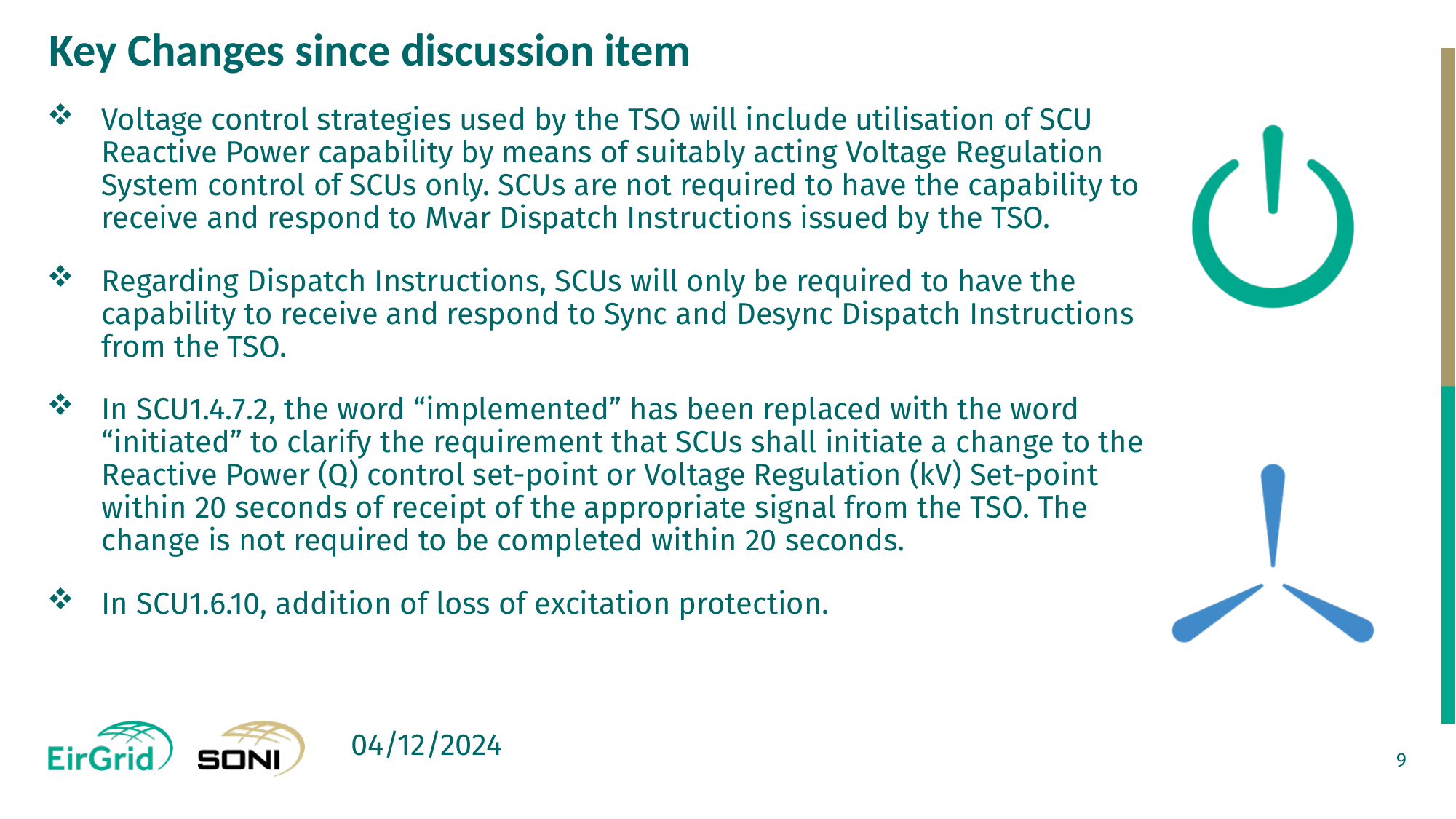

# Key Changes since discussion item
Voltage control strategies used by the TSO will include utilisation of SCU Reactive Power capability by means of suitably acting Voltage Regulation System control of SCUs only. SCUs are not required to have the capability to receive and respond to Mvar Dispatch Instructions issued by the TSO.
Regarding Dispatch Instructions, SCUs will only be required to have the capability to receive and respond to Sync and Desync Dispatch Instructions from the TSO.
In SCU1.4.7.2, the word “implemented” has been replaced with the word “initiated” to clarify the requirement that SCUs shall initiate a change to the Reactive Power (Q) control set-point or Voltage Regulation (kV) Set-point within 20 seconds of receipt of the appropriate signal from the TSO. The change is not required to be completed within 20 seconds.
In SCU1.6.10, addition of loss of excitation protection.

9
04/12/2024